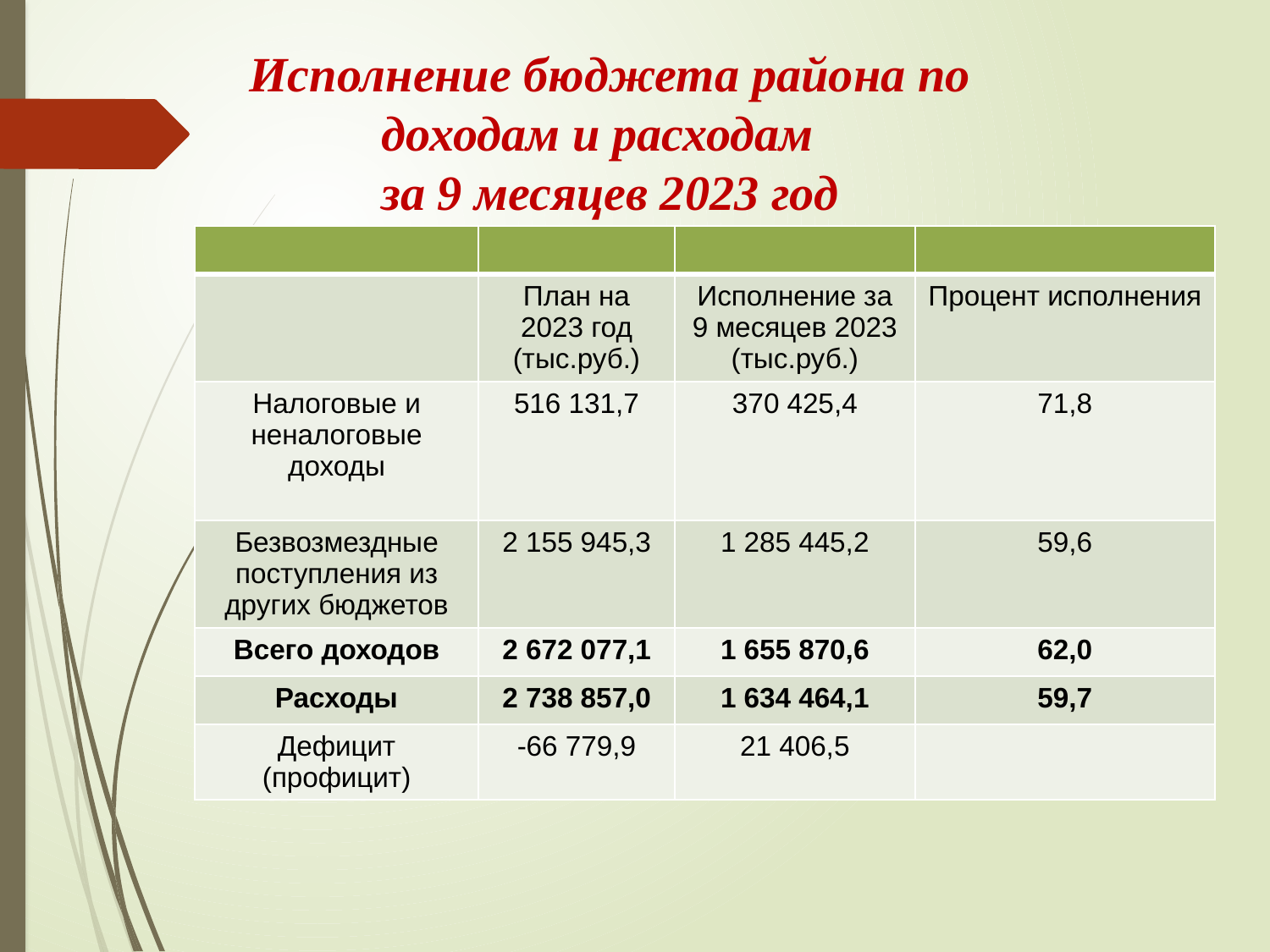

# Исполнение бюджета района по доходам и расходам за 9 месяцев 2023 год
|  |  |  |  |
| --- | --- | --- | --- |
|  | План на 2023 год (тыс.руб.) | Исполнение за 9 месяцев 2023 (тыс.руб.) | Процент исполнения |
| Налоговые и неналоговые доходы | 516 131,7 | 370 425,4 | 71,8 |
| Безвозмездные поступления из других бюджетов | 2 155 945,3 | 1 285 445,2 | 59,6 |
| Всего доходов | 2 672 077,1 | 1 655 870,6 | 62,0 |
| Расходы | 2 738 857,0 | 1 634 464,1 | 59,7 |
| Дефицит (профицит) | -66 779,9 | 21 406,5 |  |